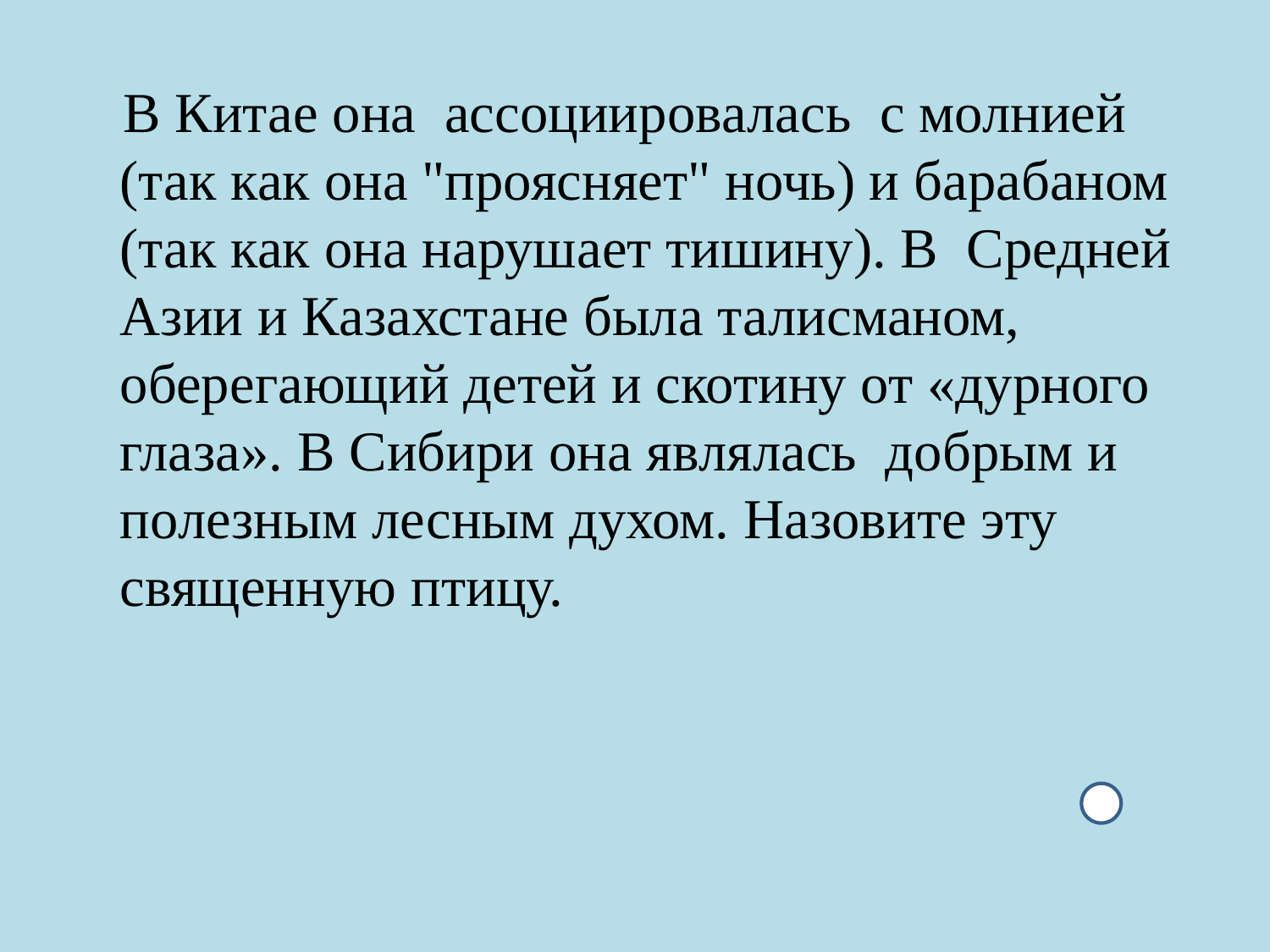

#
    В Китае она  ассоциировалась  с молнией (так как она "проясняет" ночь) и барабаном (так как она нарушает тишину). В  Средней Азии и Казахстане была талисманом, оберегающий детей и скотину от «дурного глаза». В Сибири она являлась  добрым и полезным лесным духом. Назовите эту священную птицу.